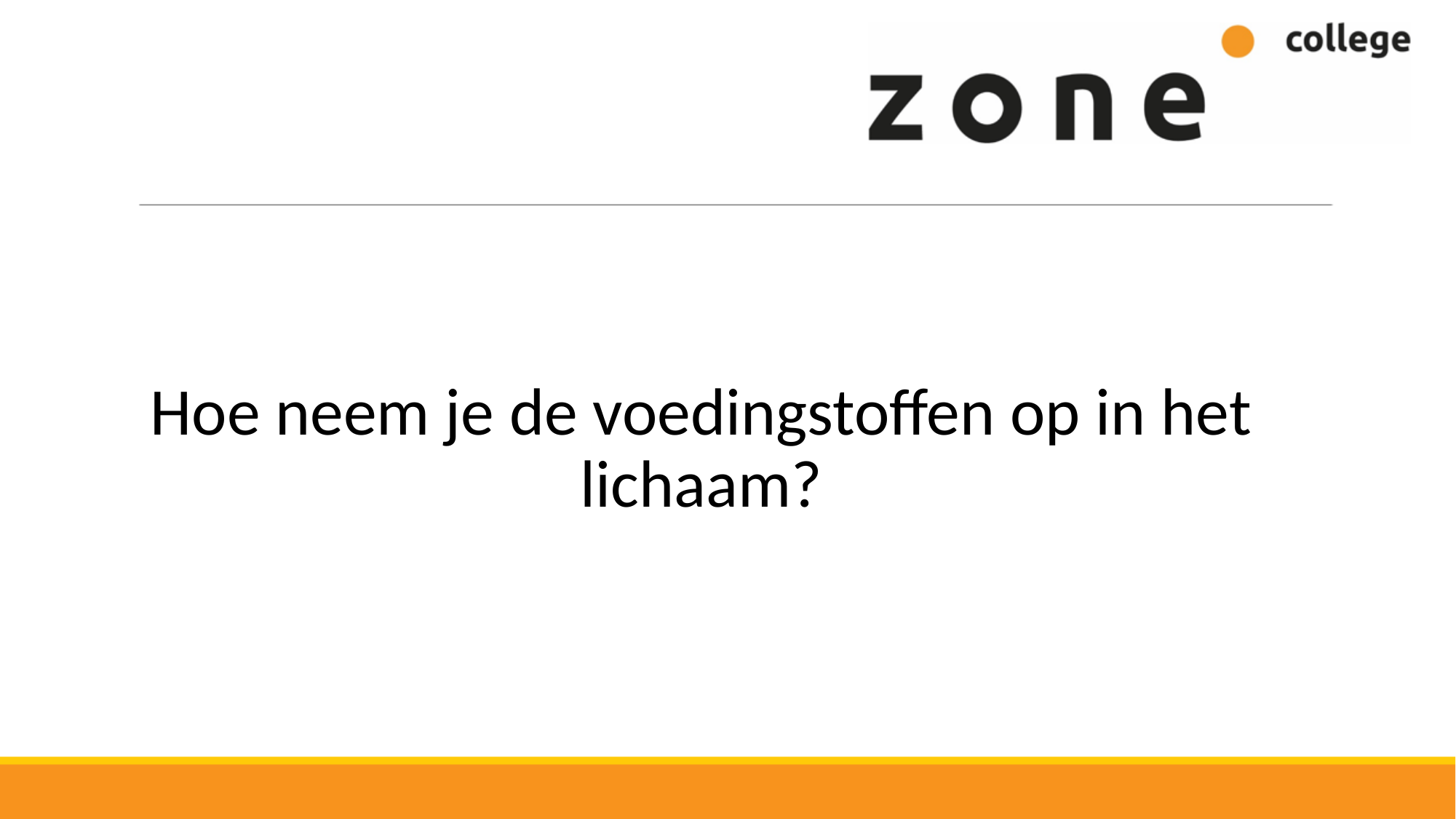

# Hoe neem je de voedingstoffen op in het lichaam?